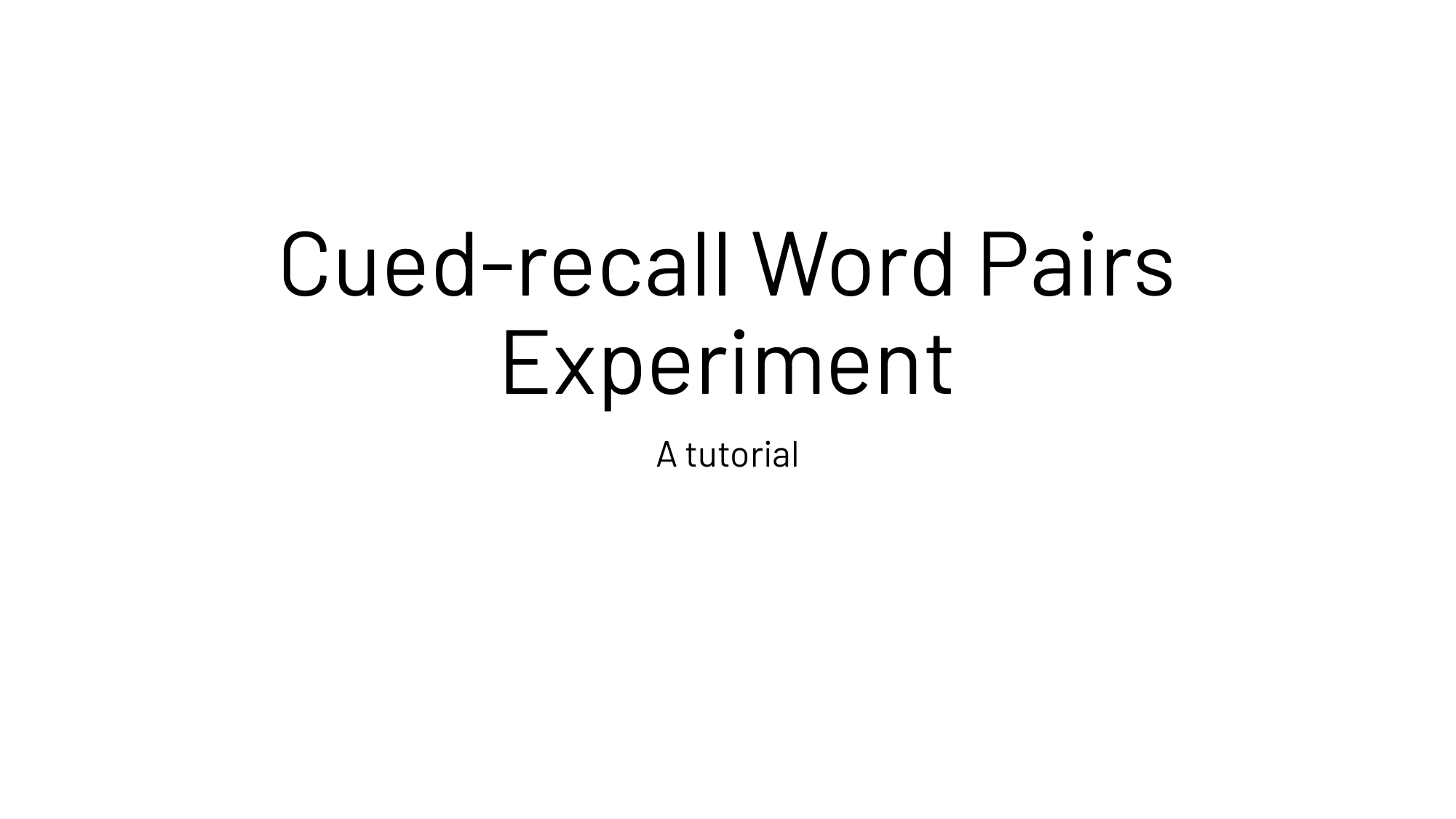

# Cued-recall Word Pairs Experiment
A tutorial